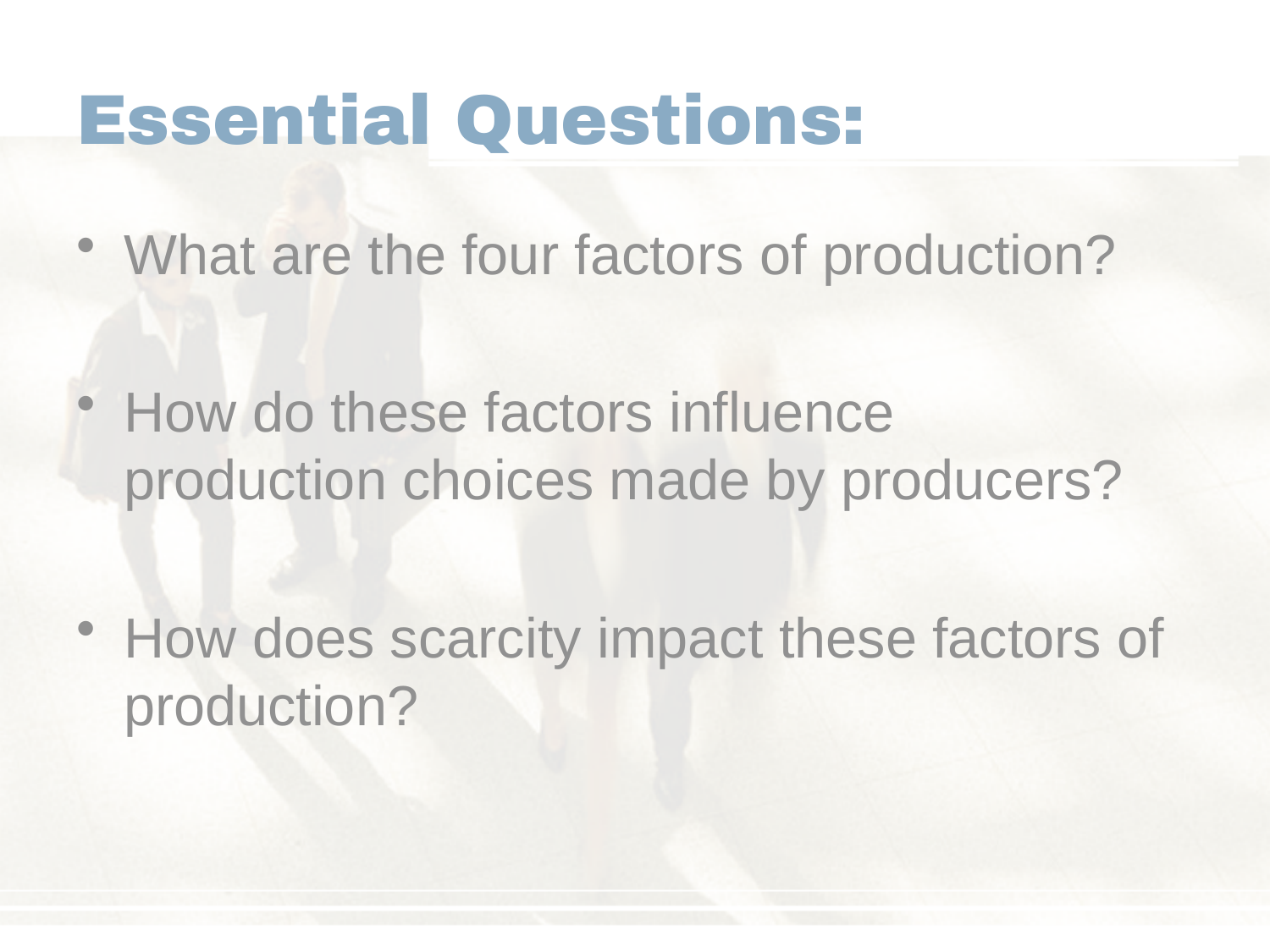

# Essential Questions:
What are the four factors of production?

How do these factors influence production choices made by producers?

How does scarcity impact these factors of production?